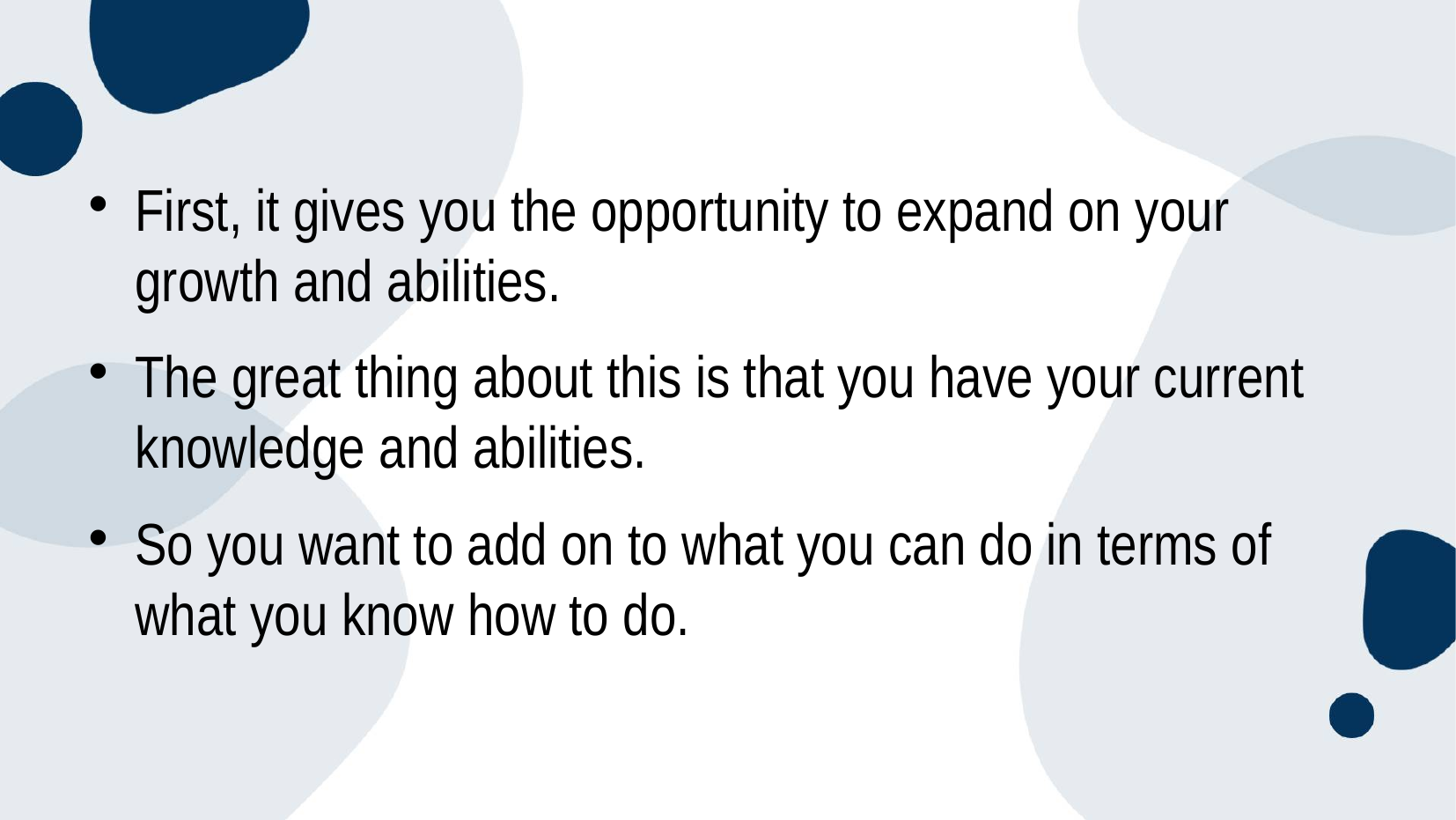

#
First, it gives you the opportunity to expand on your growth and abilities.
The great thing about this is that you have your current knowledge and abilities.
So you want to add on to what you can do in terms of what you know how to do.